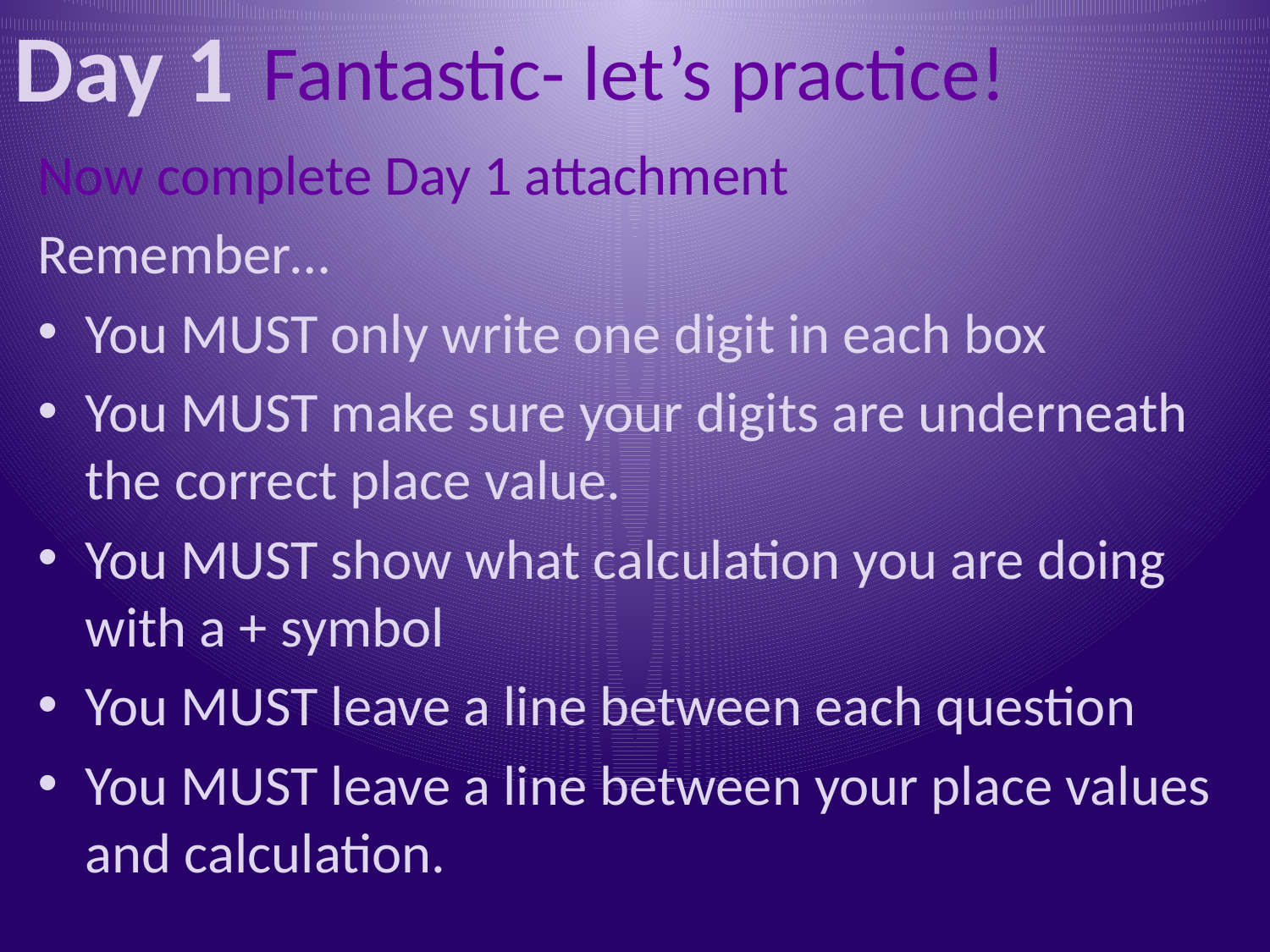

Day 1
# Fantastic- let’s practice!
Now complete Day 1 attachment
Remember…
You MUST only write one digit in each box
You MUST make sure your digits are underneath the correct place value.
You MUST show what calculation you are doing with a + symbol
You MUST leave a line between each question
You MUST leave a line between your place values and calculation.